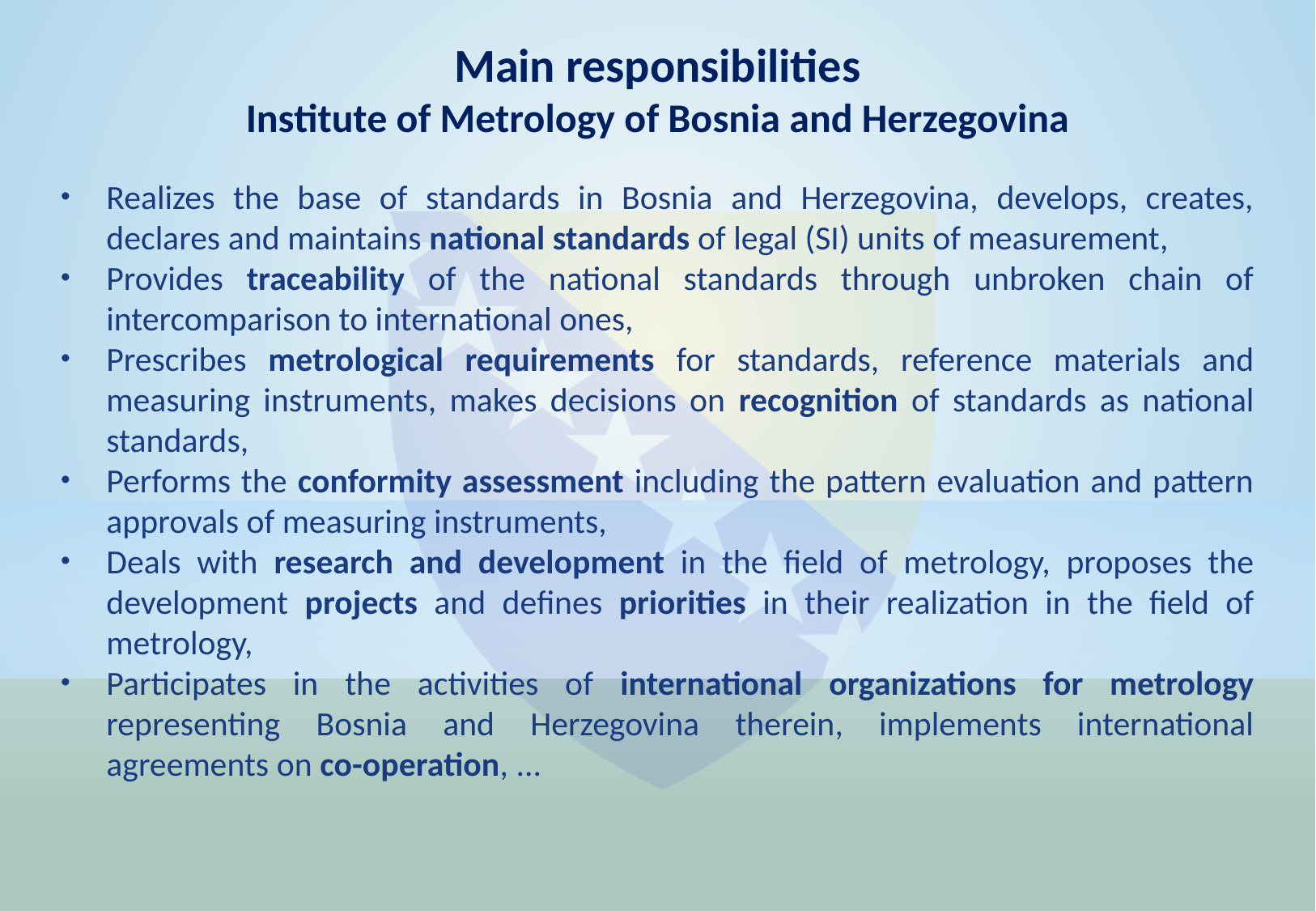

Main responsibilities
Institute of Metrology of Bosnia and Herzegovina
Realizes the base of standards in Bosnia and Herzegovina, develops, creates, declares and maintains national standards of legal (SI) units of measurement,
Provides traceability of the national standards through unbroken chain of intercomparison to international ones,
Prescribes metrological requirements for standards, reference materials and measuring instruments, makes decisions on recognition of standards as national standards,
Performs the conformity assessment including the pattern evaluation and pattern approvals of measuring instruments,
Deals with research and development in the field of metrology, proposes the development projects and defines priorities in their realization in the field of metrology,
Participates in the activities of international organizations for metrology representing Bosnia and Herzegovina therein, implements international agreements on co-operation, ...